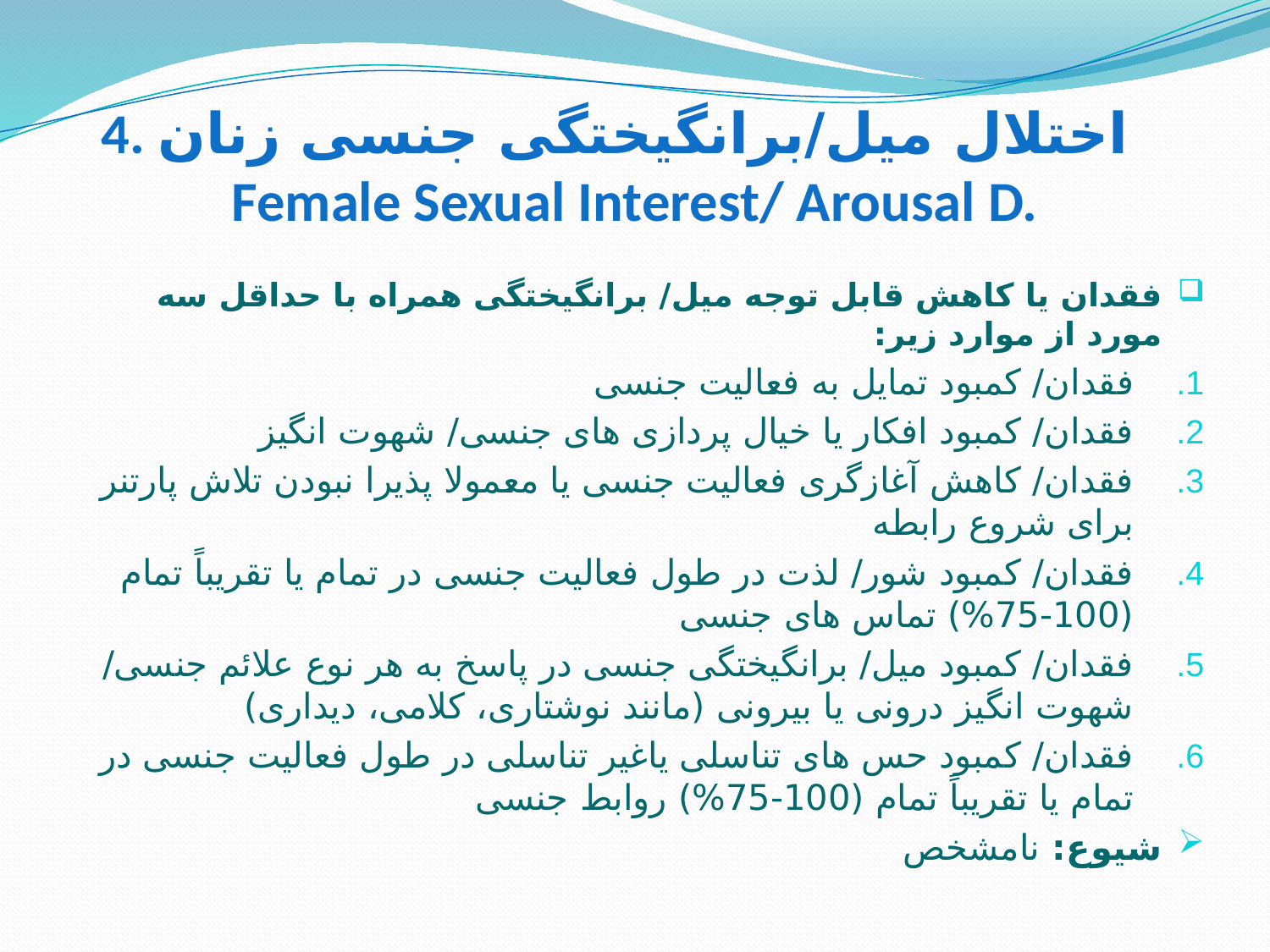

# 4. اختلال میل/برانگیختگی جنسی زنان Female Sexual Interest/ Arousal D.
فقدان یا کاهش قابل توجه میل/ برانگیختگی همراه با حداقل سه مورد از موارد زیر:
فقدان/ کمبود تمایل به فعالیت جنسی
فقدان/ کمبود افکار یا خیال پردازی های جنسی/ شهوت انگیز
فقدان/ کاهش آغازگری فعالیت جنسی یا معمولا پذیرا نبودن تلاش پارتنر برای شروع رابطه
فقدان/ کمبود شور/ لذت در طول فعالیت جنسی در تمام یا تقریباً تمام (100-75%) تماس های جنسی
فقدان/ کمبود میل/ برانگیختگی جنسی در پاسخ به هر نوع علائم جنسی/ شهوت انگیز درونی یا بیرونی (مانند نوشتاری، کلامی، دیداری)
فقدان/ کمبود حس های تناسلی یاغیر تناسلی در طول فعالیت جنسی در تمام یا تقریباً تمام (100-75%) روابط جنسی
شیوع: نامشخص